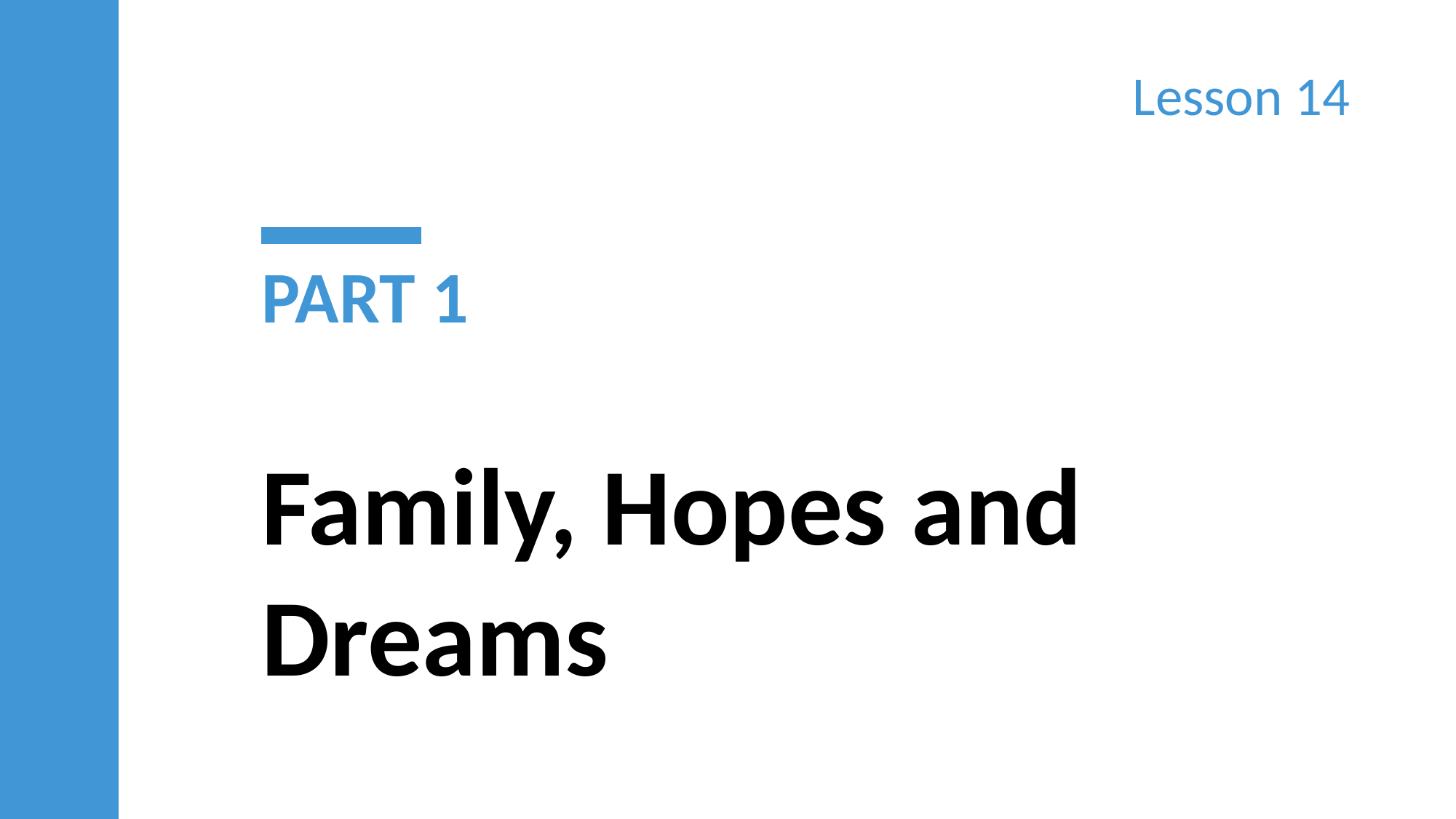

Lesson 14
PART 1
Family, Hopes and Dreams